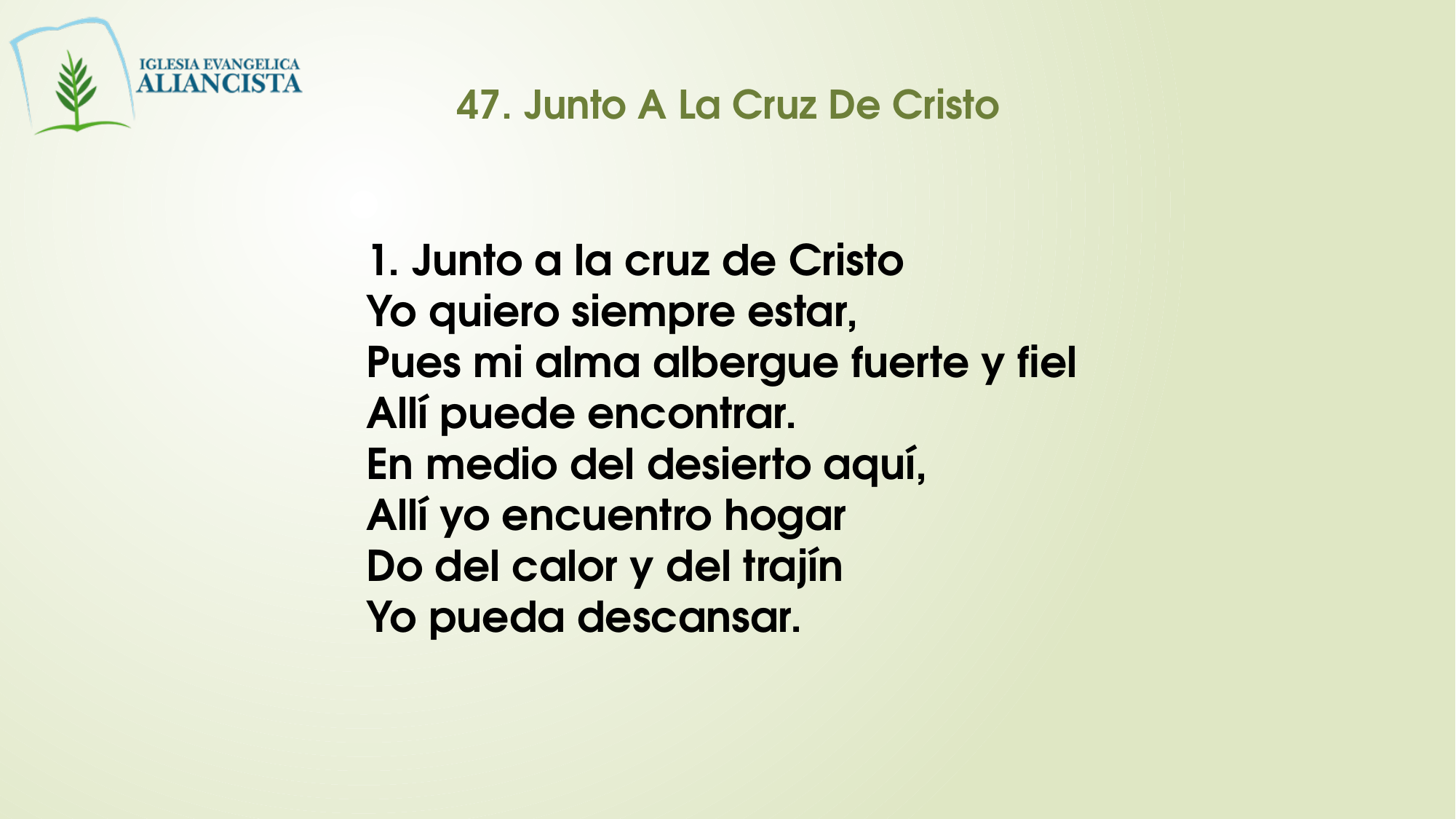

47. Junto A La Cruz De Cristo
1. Junto a la cruz de Cristo
Yo quiero siempre estar,
Pues mi alma albergue fuerte y fiel
Allí puede encontrar.
En medio del desierto aquí,
Allí yo encuentro hogar
Do del calor y del trajín
Yo pueda descansar.